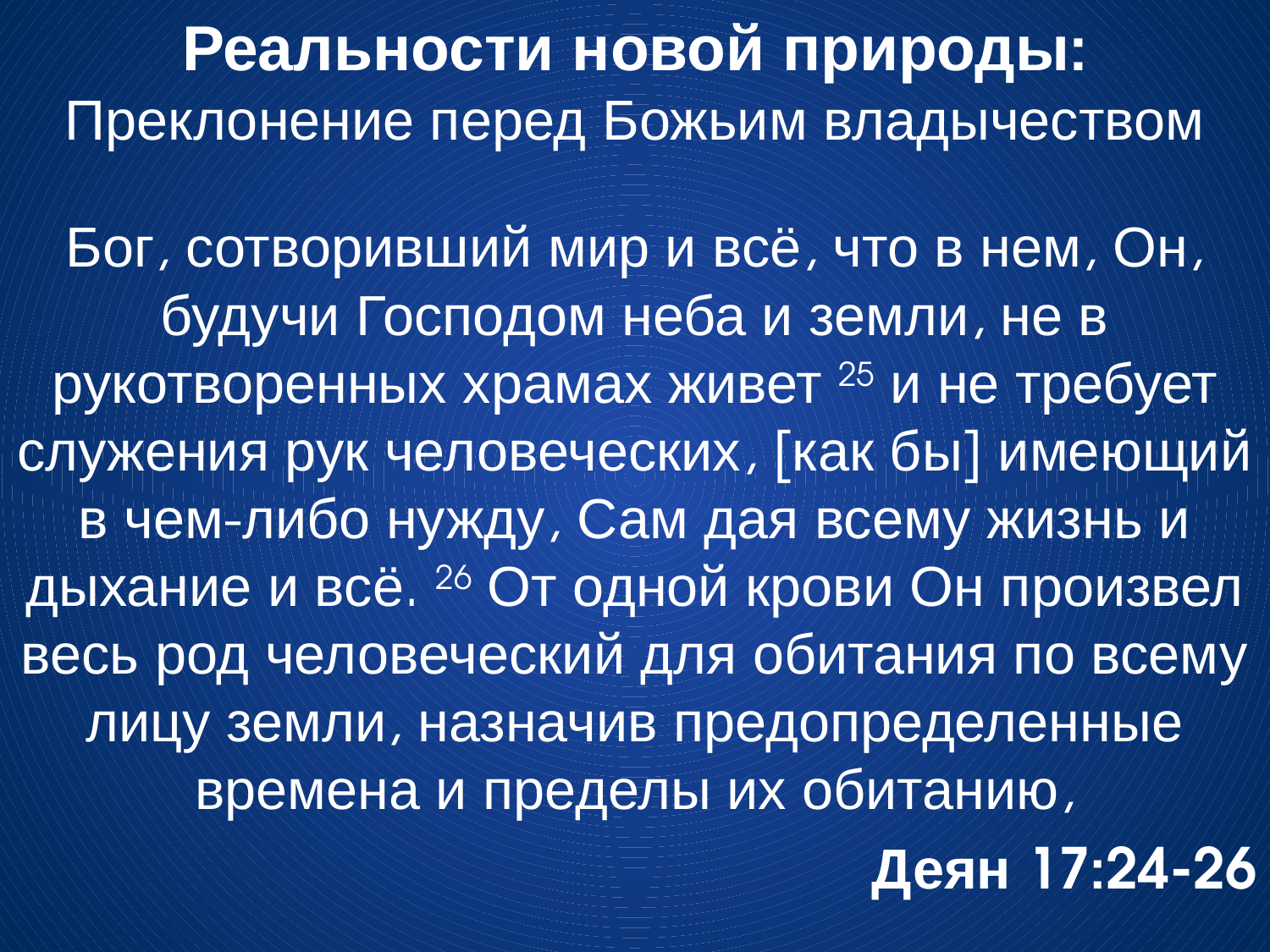

# Реальности новой природы: Преклонение перед Божьим владычеством
Бог, сотворивший мир и всё, что в нем, Он, будучи Господом неба и земли, не в рукотворенных храмах живет 25 и не требует служения рук человеческих, [как бы] имеющий в чем-либо нужду, Сам дая всему жизнь и дыхание и всё. 26 От одной крови Он произвел весь род человеческий для обитания по всему лицу земли, назначив предопределенные времена и пределы их обитанию,
Деян 17:24-26